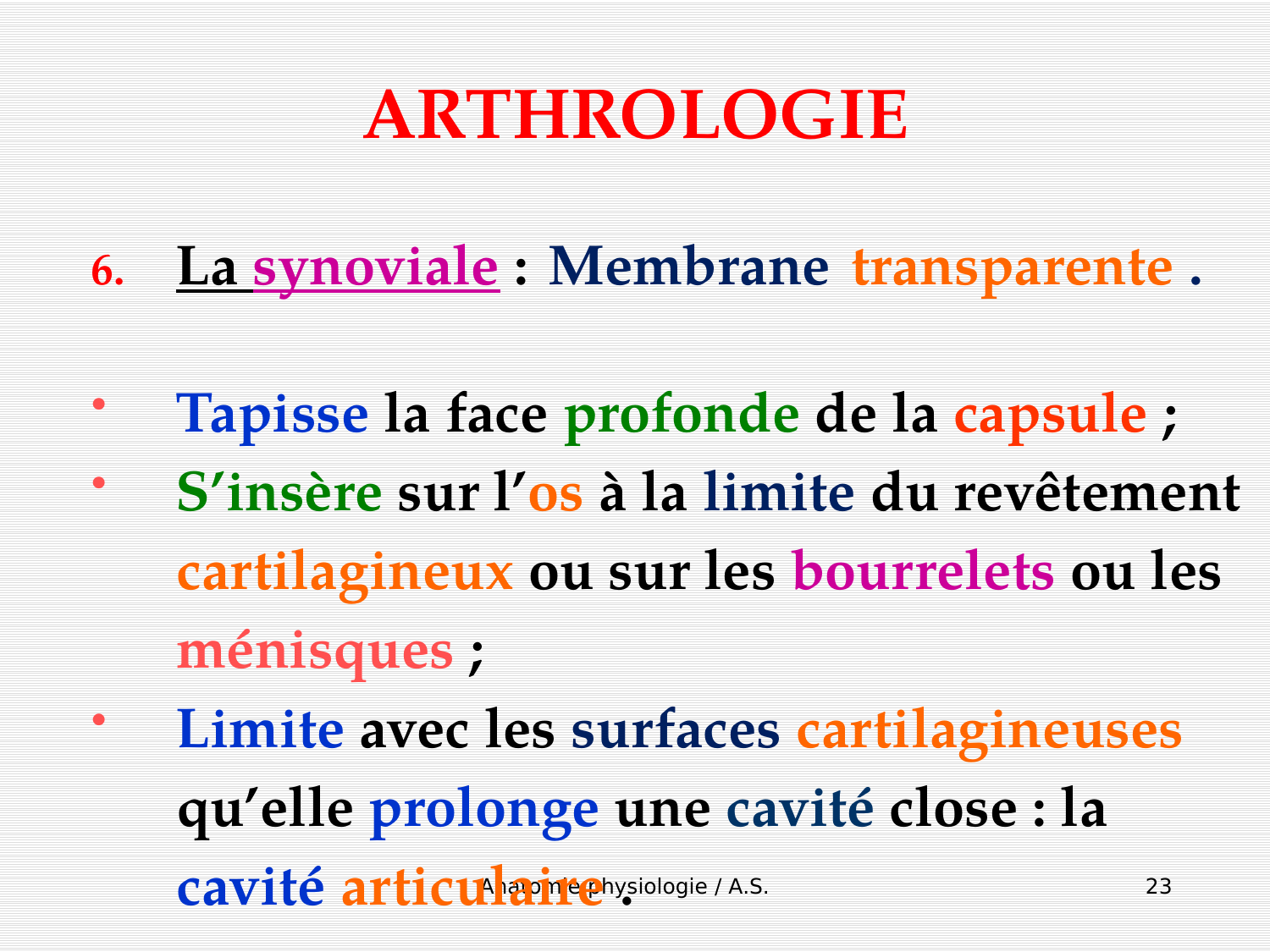

# ARTHROLOGIE
La synoviale : Membrane transparente .
Tapisse la face profonde de la capsule ;
S’insère sur l’os à la limite du revêtement
      cartilagineux ou sur les bourrelets ou les
      ménisques ;
Limite avec les surfaces cartilagineuses
      qu’elle prolonge une cavité close : la
      cavité articulaire .
Anatomie physiologie / A.S.
23